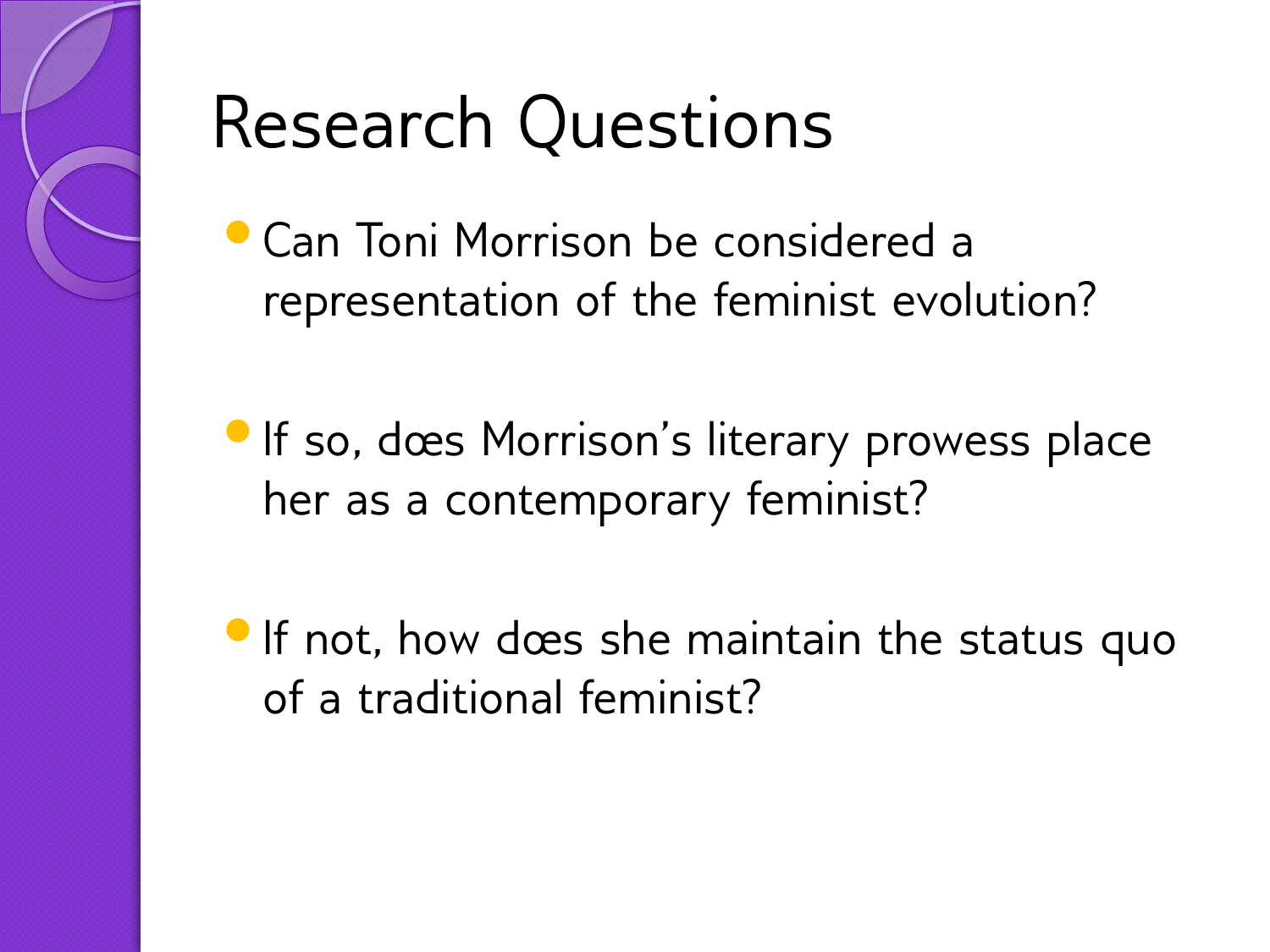

# Research Questions
Can Toni Morrison be considered a representation of the feminist evolution?

If so, does Morrison’s literary prowess place her as a contemporary feminist?

If not, how does she maintain the status quo of a traditional feminist?